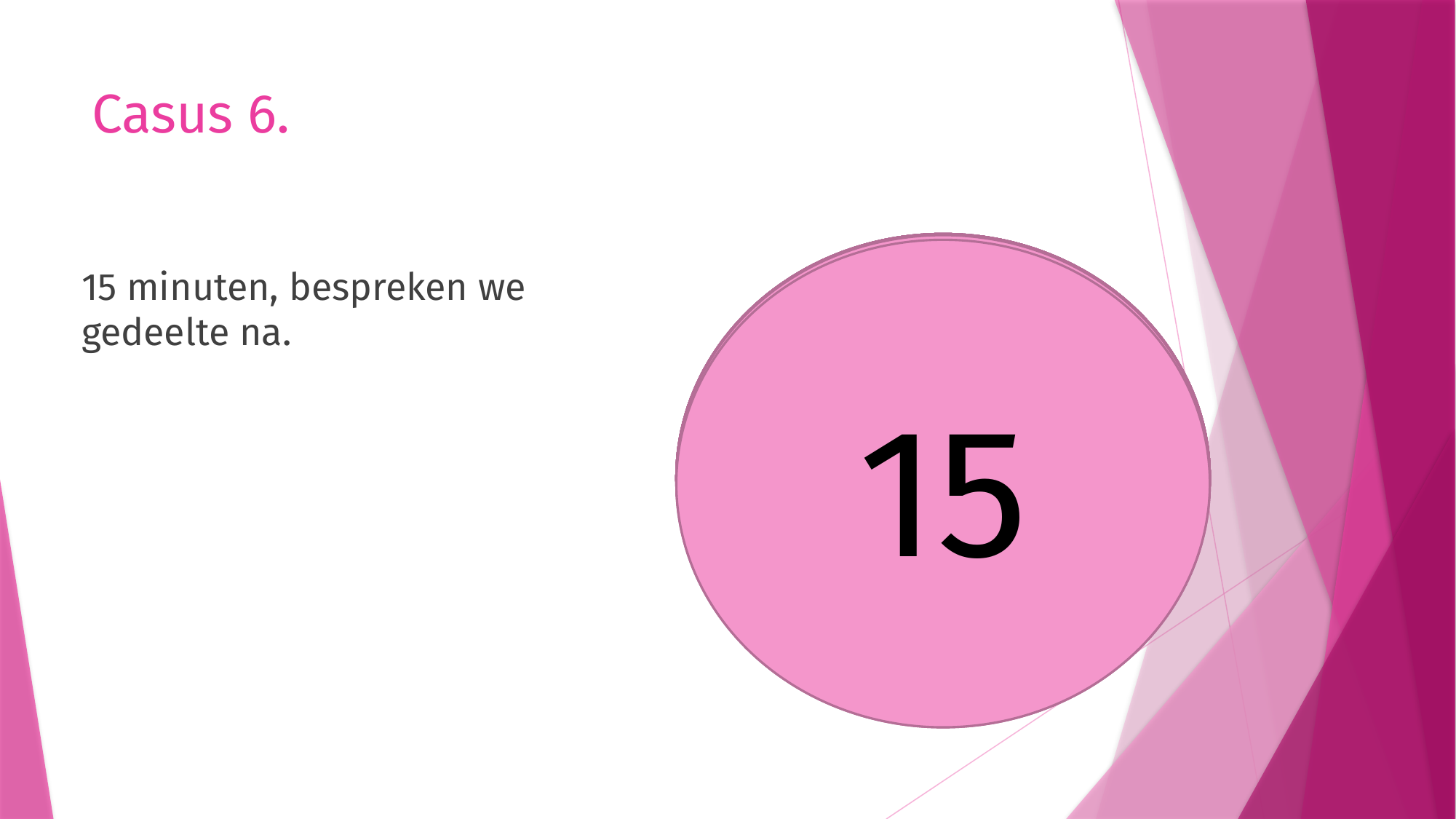

# Casus 6.
10
9
8
5
6
7
4
3
1
2
14
13
11
15
12
15 minuten, bespreken we gedeelte na.